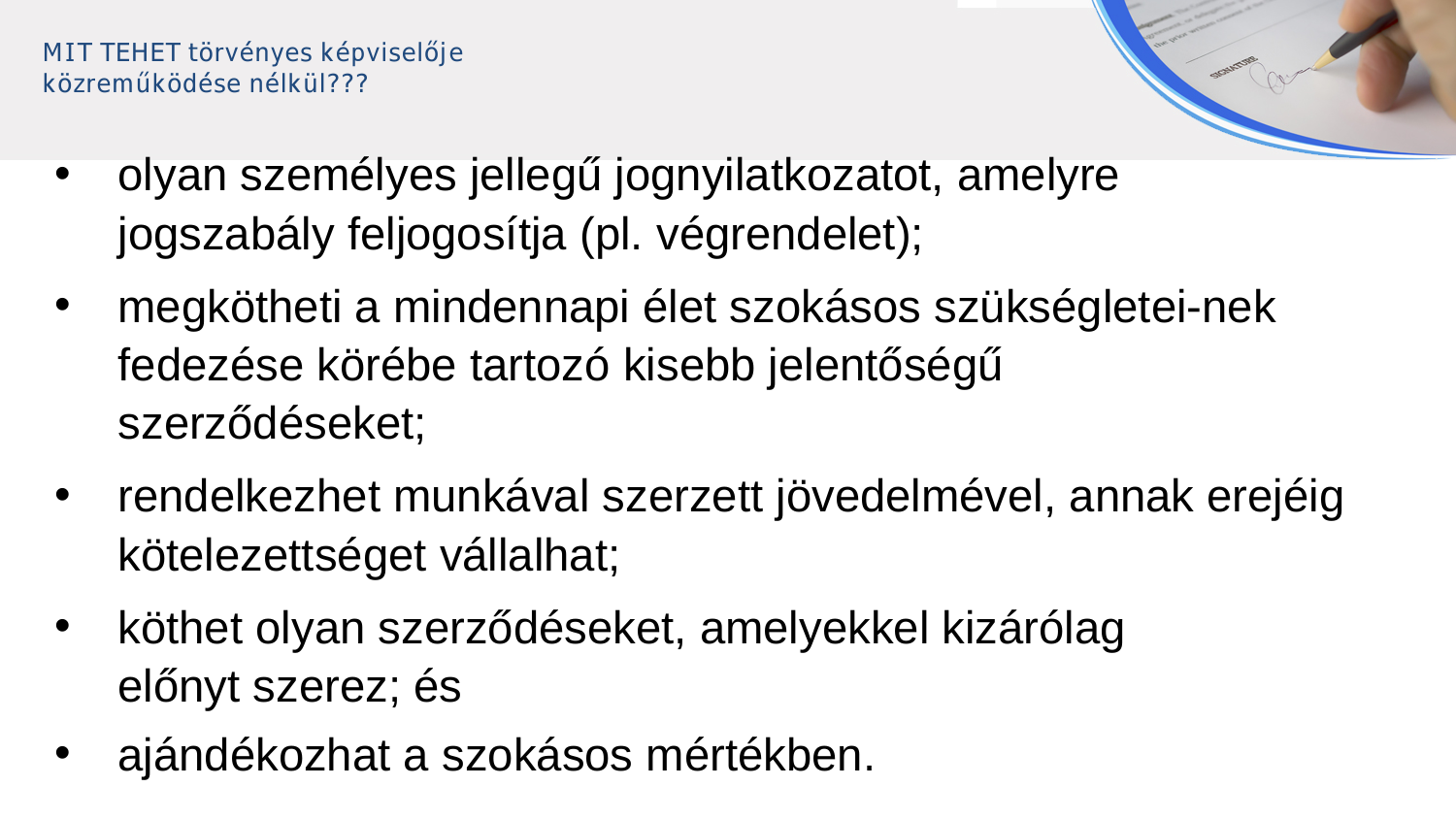

MIT TEHET törvényes képviselője
közreműködése nélkül???
olyan személyes jellegű jognyilatkozatot, amelyre
jogszabály feljogosítja (pl. végrendelet);
megkötheti a mindennapi élet szokásos szükségletei-nek fedezése körébe tartozó kisebb jelentőségű
szerződéseket;
rendelkezhet munkával szerzett jövedelmével, annak erejéig kötelezettséget vállalhat;
köthet olyan szerződéseket, amelyekkel kizárólag
előnyt szerez; és
ajándékozhat a szokásos mértékben.